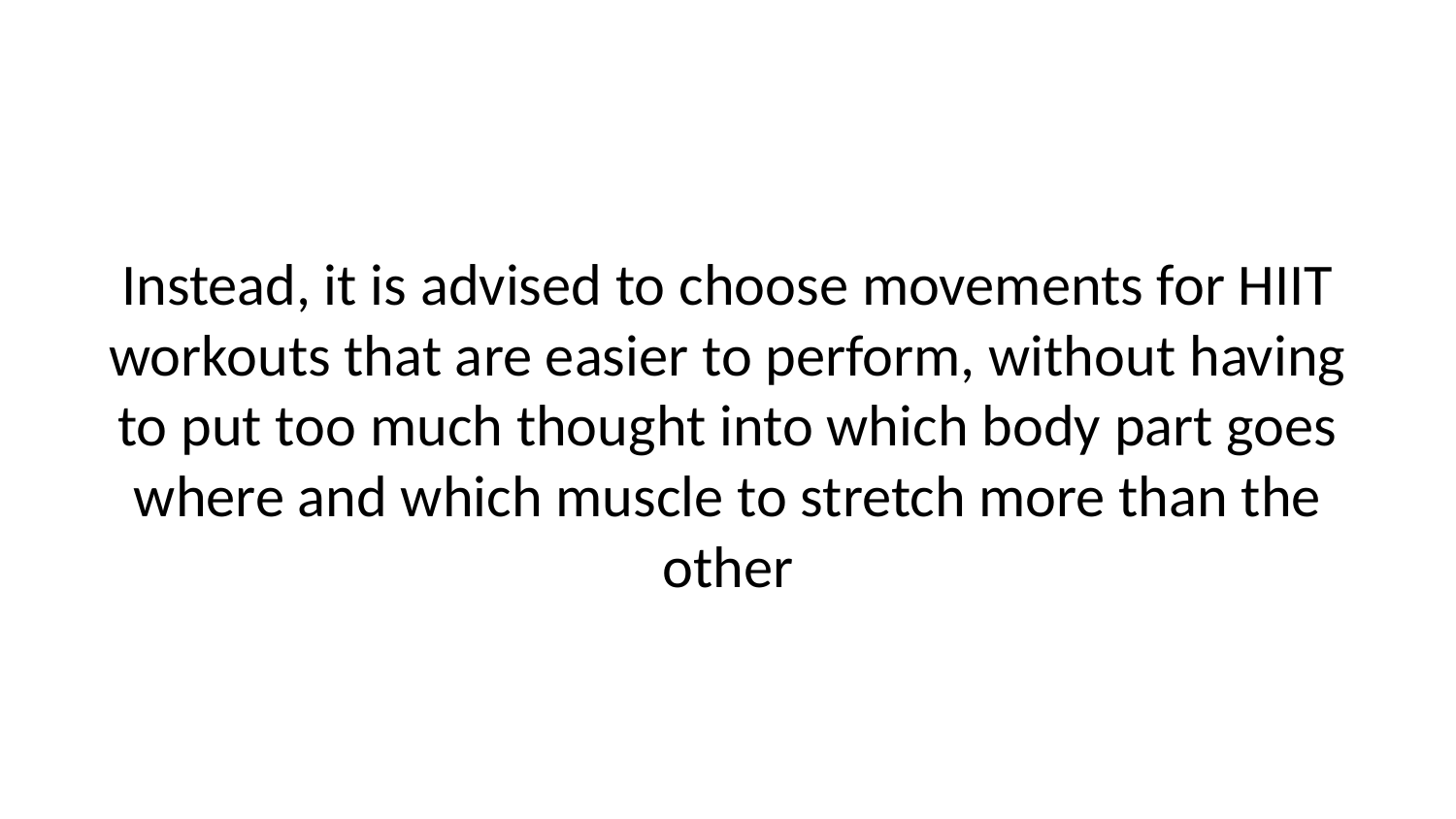

Instead, it is advised to choose movements for HIIT workouts that are easier to perform, without having to put too much thought into which body part goes where and which muscle to stretch more than the other